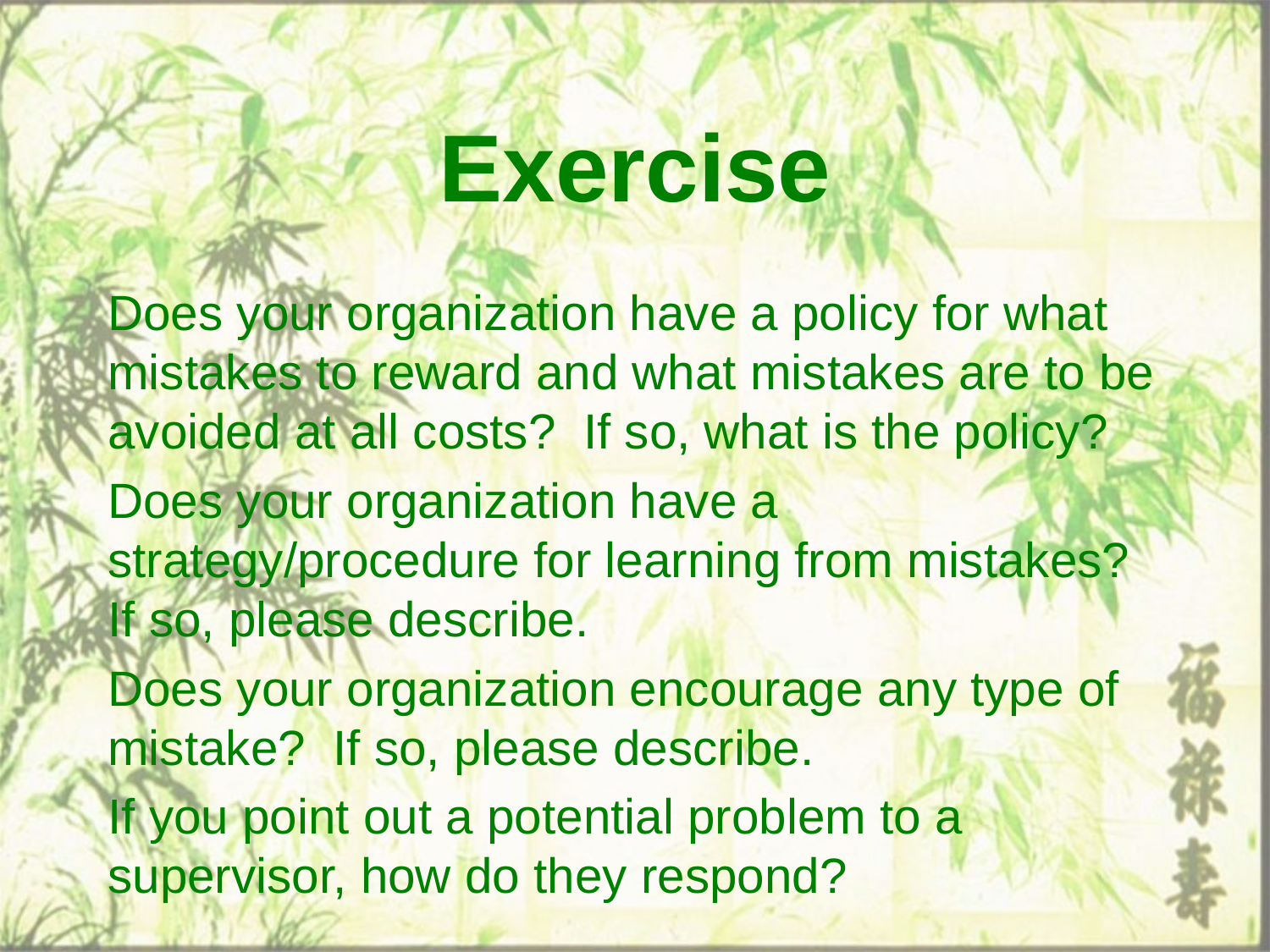

# Exercise
Does your organization have a policy for what mistakes to reward and what mistakes are to be avoided at all costs?  If so, what is the policy?
Does your organization have a strategy/procedure for learning from mistakes?  If so, please describe.
Does your organization encourage any type of mistake?  If so, please describe.
If you point out a potential problem to a supervisor, how do they respond?